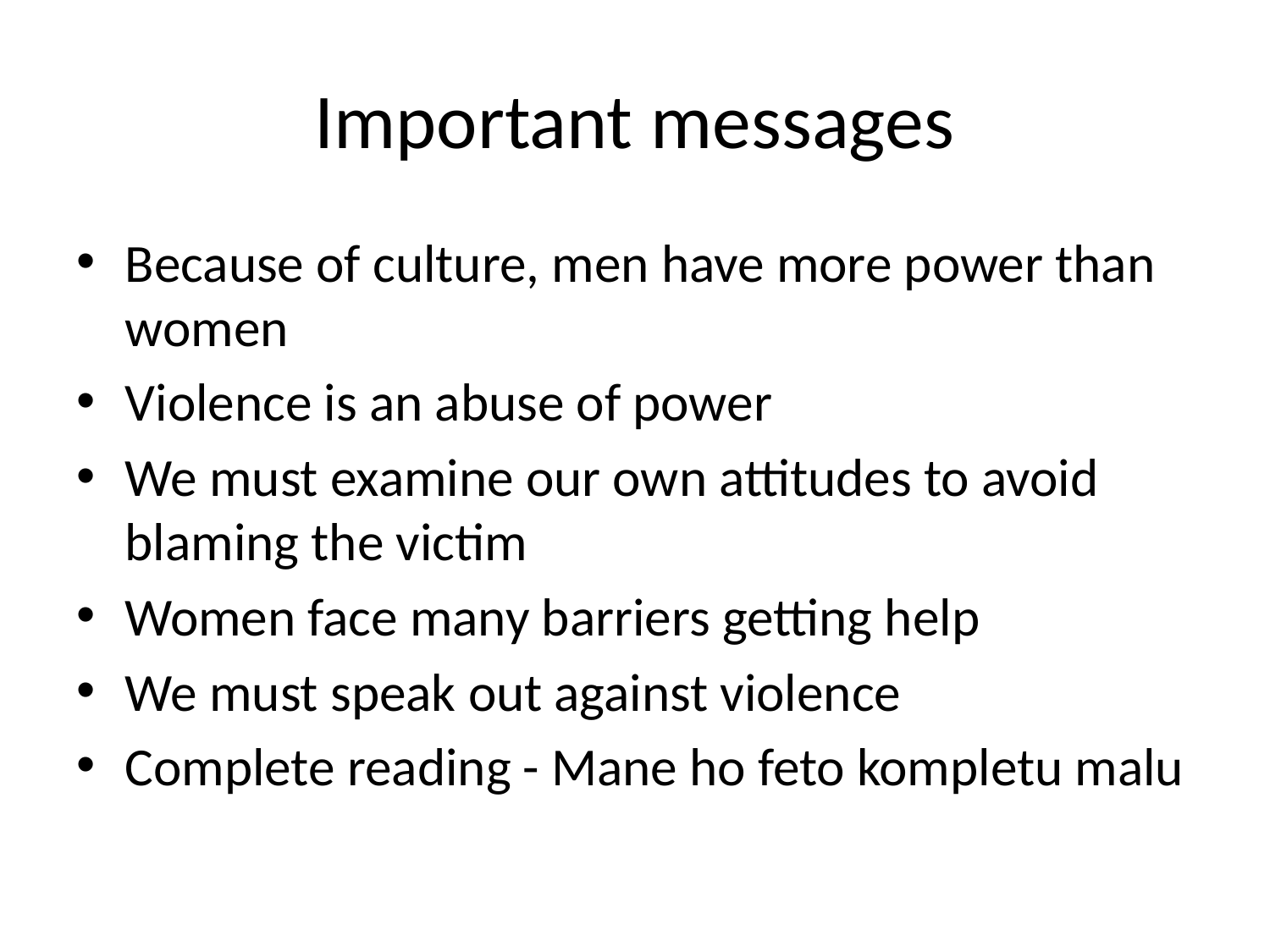

# Important messages
Because of culture, men have more power than women
Violence is an abuse of power
We must examine our own attitudes to avoid blaming the victim
Women face many barriers getting help
We must speak out against violence
Complete reading - Mane ho feto kompletu malu